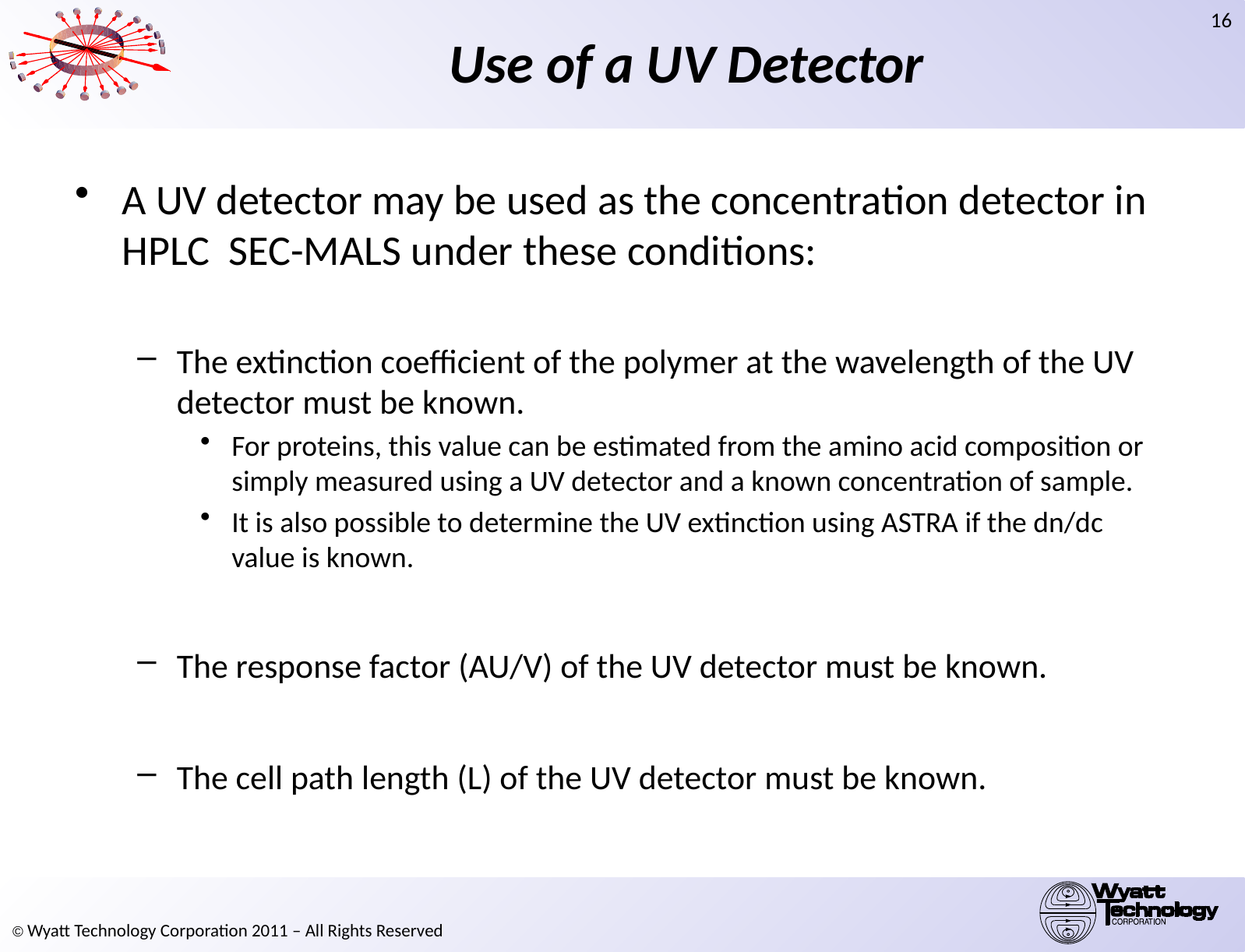

# Use of a UV Detector
A UV detector may be used as the concentration detector in HPLC  SEC-MALS under these conditions:

The extinction coefficient of the polymer at the wavelength of the UV detector must be known.
For proteins, this value can be estimated from the amino acid composition or simply measured using a UV detector and a known concentration of sample.
It is also possible to determine the UV extinction using ASTRA if the dn/dc value is known.

The response factor (AU/V) of the UV detector must be known.

The cell path length (L) of the UV detector must be known.